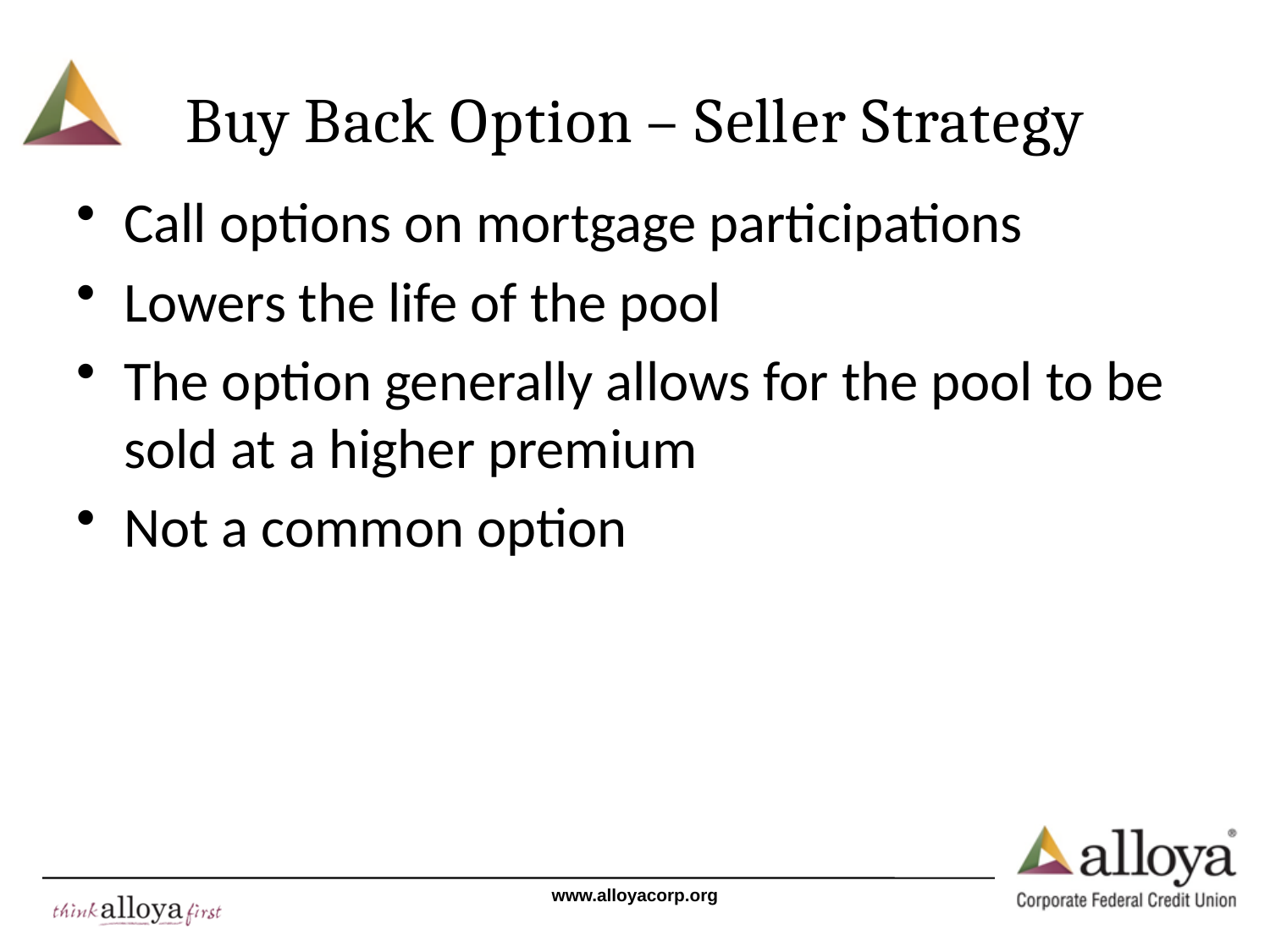

# Buy Back Option – Seller Strategy
Call options on mortgage participations
Lowers the life of the pool
The option generally allows for the pool to be sold at a higher premium
Not a common option